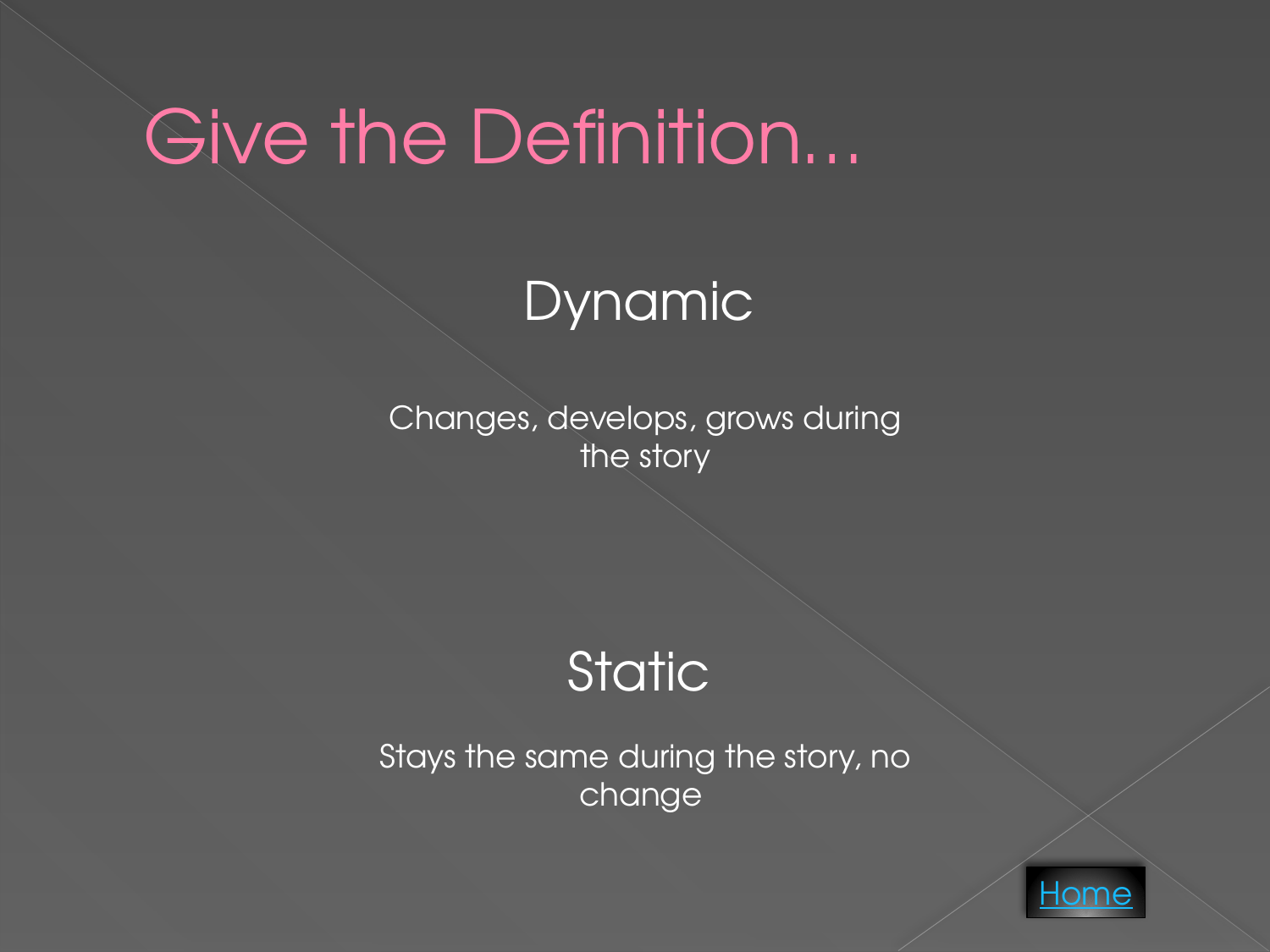

# Give the Definition…
Dynamic

Static
Changes, develops, grows during the story
Stays the same during the story, no change
Home